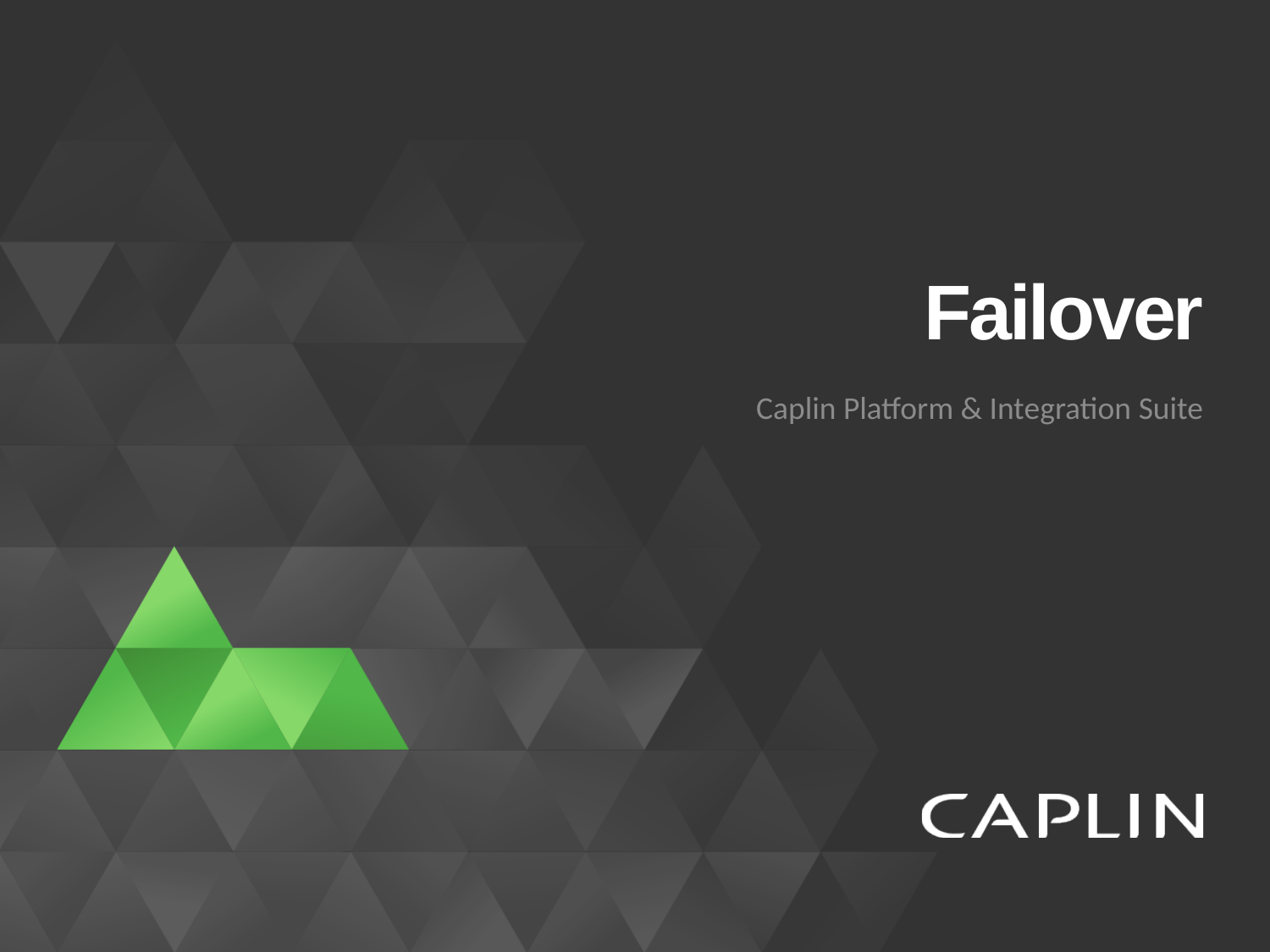

# Failover
Caplin Platform & Integration Suite